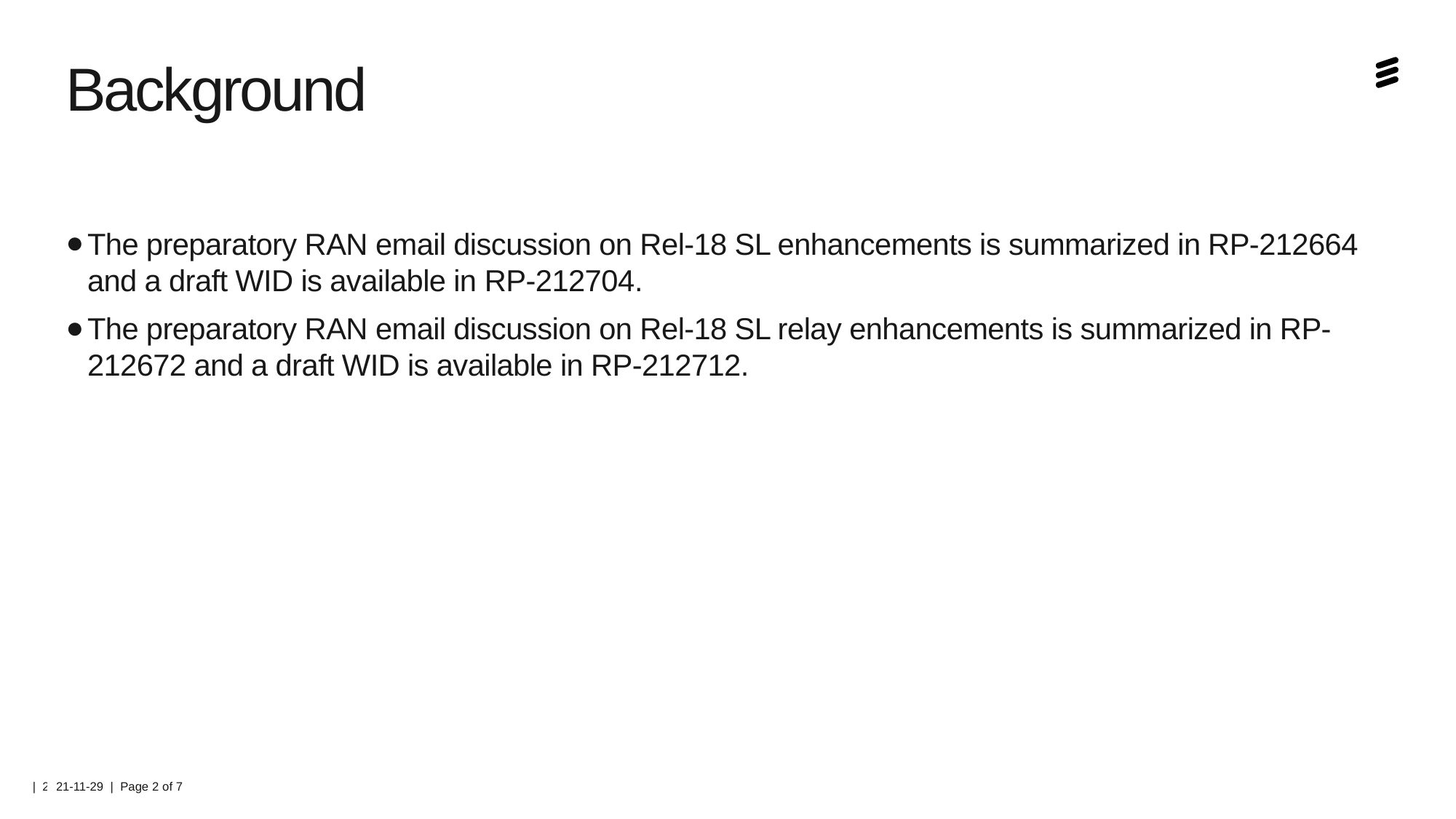

# Background
The preparatory RAN email discussion on Rel-18 SL enhancements is summarized in RP-212664 and a draft WID is available in RP-212704.
The preparatory RAN email discussion on Rel-18 SL relay enhancements is summarized in RP-212672 and a draft WID is available in RP-212712.